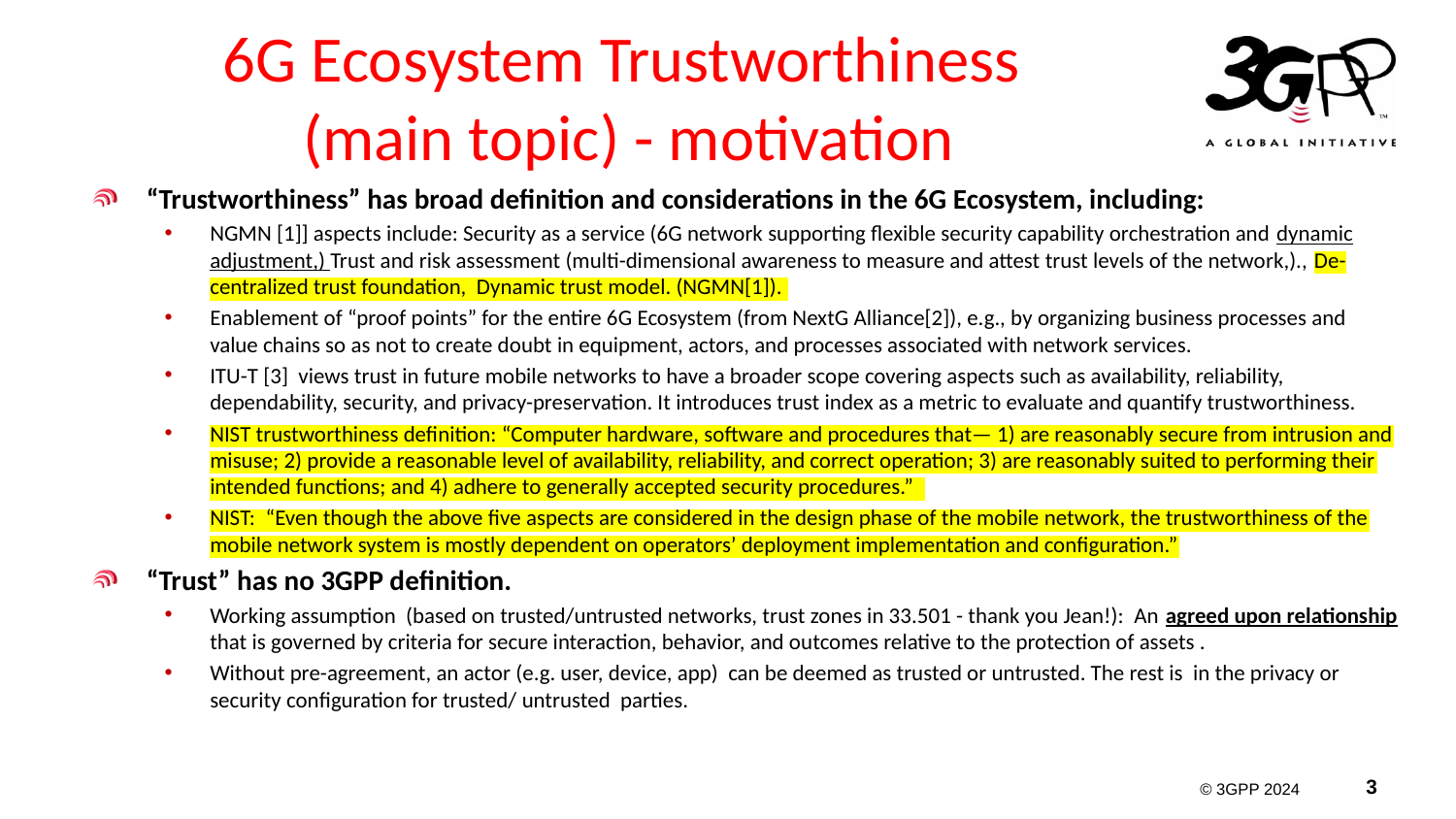

# 6G Ecosystem Trustworthiness (main topic) - motivation
“Trustworthiness” has broad definition and considerations in the 6G Ecosystem, including:
NGMN [1]] aspects include: Security as a service (6G network supporting flexible security capability orchestration and dynamic adjustment,) Trust and risk assessment (multi-dimensional awareness to measure and attest trust levels of the network,)., De-centralized trust foundation,  Dynamic trust model. (NGMN[1]).
Enablement of “proof points” for the entire 6G Ecosystem (from NextG Alliance[2]), e.g., by organizing business processes and value chains so as not to create doubt in equipment, actors, and processes associated with network services.
ITU-T [3]  views trust in future mobile networks to have a broader scope covering aspects such as availability, reliability, dependability, security, and privacy-preservation. It introduces trust index as a metric to evaluate and quantify trustworthiness.
NIST trustworthiness definition: “Computer hardware, software and procedures that— 1) are reasonably secure from intrusion and misuse; 2) provide a reasonable level of availability, reliability, and correct operation; 3) are reasonably suited to performing their intended functions; and 4) adhere to generally accepted security procedures.”
NIST:  “Even though the above five aspects are considered in the design phase of the mobile network, the trustworthiness of the mobile network system is mostly dependent on operators’ deployment implementation and configuration.”
“Trust” has no 3GPP definition.
Working assumption  (based on trusted/untrusted networks, trust zones in 33.501 - thank you Jean!):  An agreed upon relationship that is governed by criteria for secure interaction, behavior, and outcomes relative to the protection of assets .
Without pre-agreement, an actor (e.g. user, device, app)  can be deemed as trusted or untrusted. The rest is  in the privacy or security configuration for trusted/ untrusted  parties.